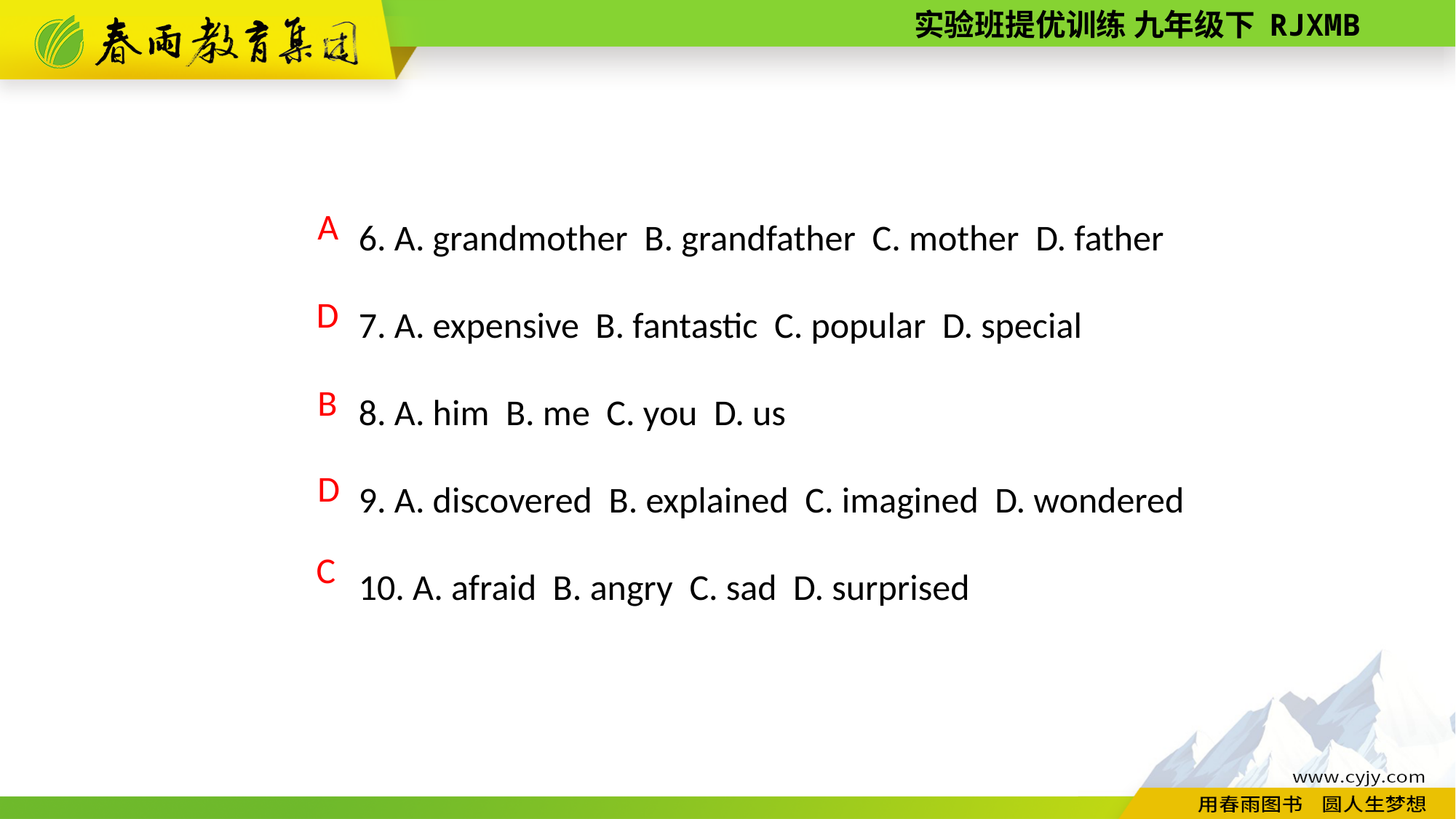

6. A. grandmother  B. grandfather  C. mother  D. father
7. A. expensive  B. fantastic  C. popular  D. special
8. A. him  B. me  C. you  D. us
9. A. discovered  B. explained  C. imagined  D. wondered
10. A. afraid  B. angry  C. sad  D. surprised
A
D
B
D
C